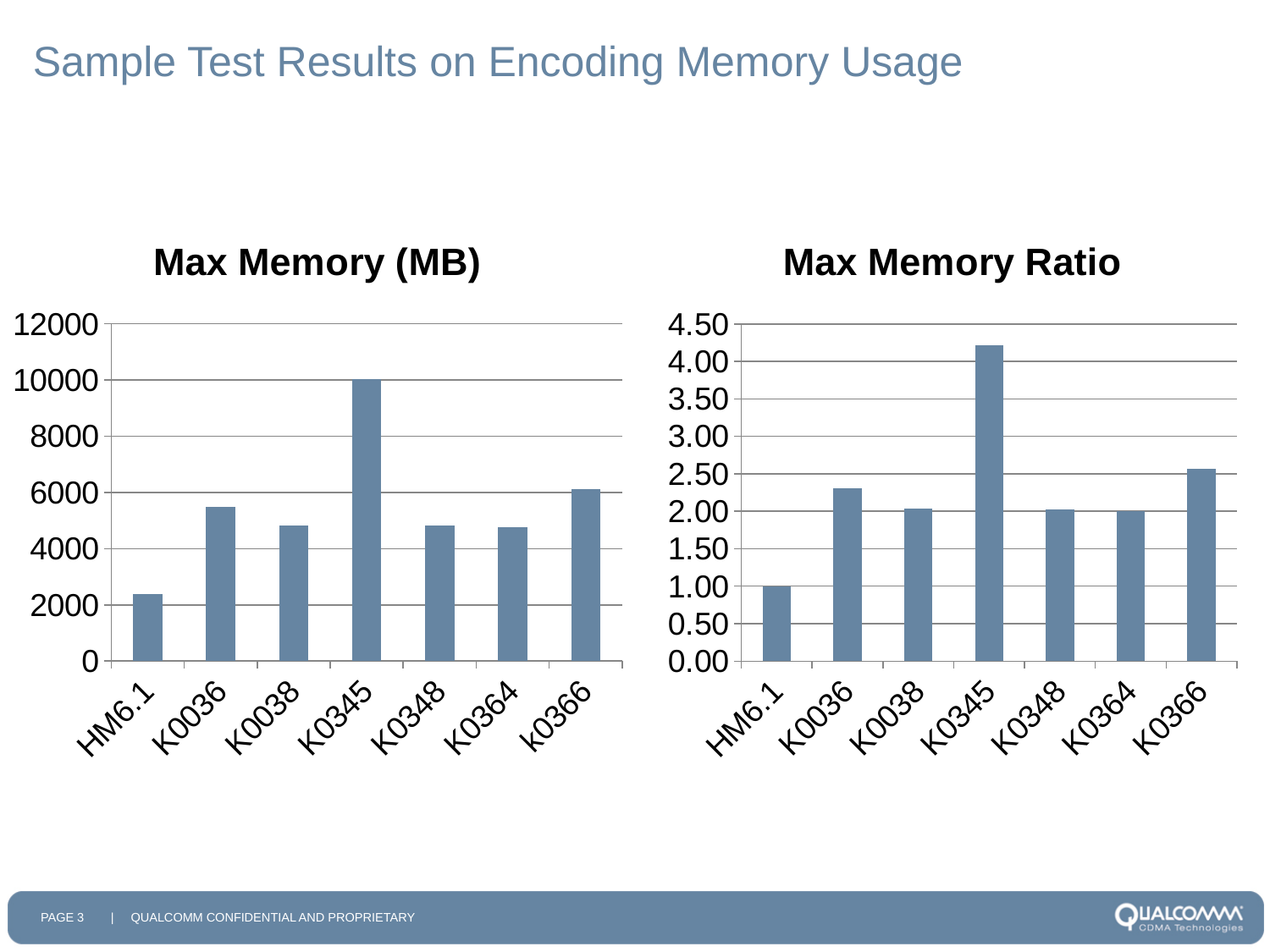

# Sample Test Results on Encoding Memory Usage

### Chart: Max Memory (MB)

| Category | MB |
|---|---|
| HM6.1 | 2382.0 |
| K0036 | 5501.0 |
| K0038 | 4838.0 |
| K0345 | 10044.0 |
| K0348 | 4832.0 |
| K0364 | 4757.0 |
| k0366 | 6110.0 |

### Chart: Max Memory Ratio

| Category | Ratio |
|---|---|
| HM6.1 | 1.0 |
| K0036 | 2.309403862300588 |
| K0038 | 2.0310663308144417 |
| K0345 | 4.216624685138539 |
| K0348 | 2.0285474391267844 |
| K0364 | 1.9970612930310663 |
| K0366 | 2.565071368597817 |